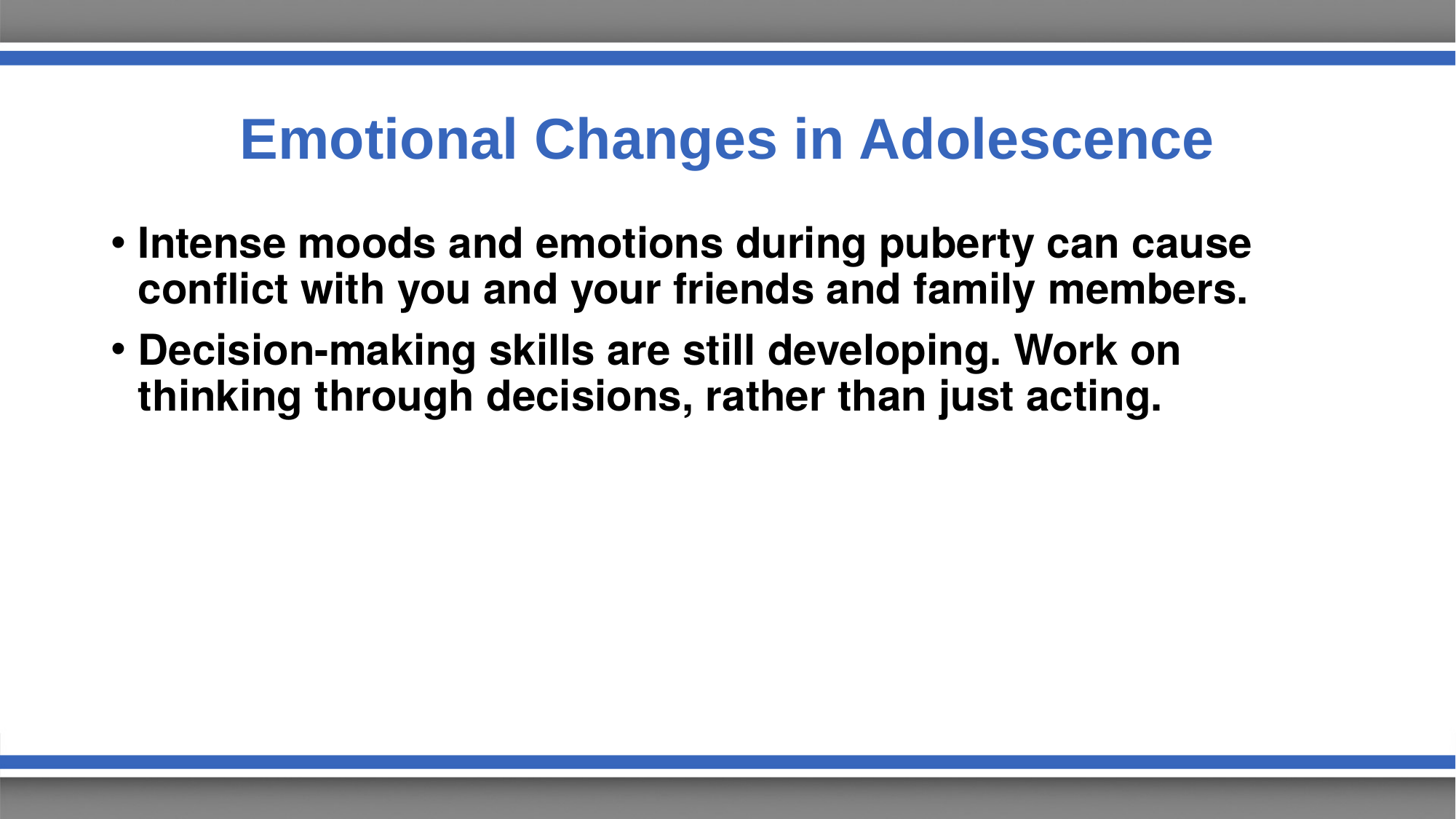

# Emotional Changes in Adolescence
Intense moods and emotions during puberty can cause conflict with you and your friends and family members.
Decision-making skills are still developing. Work on thinking through decisions, rather than just acting.